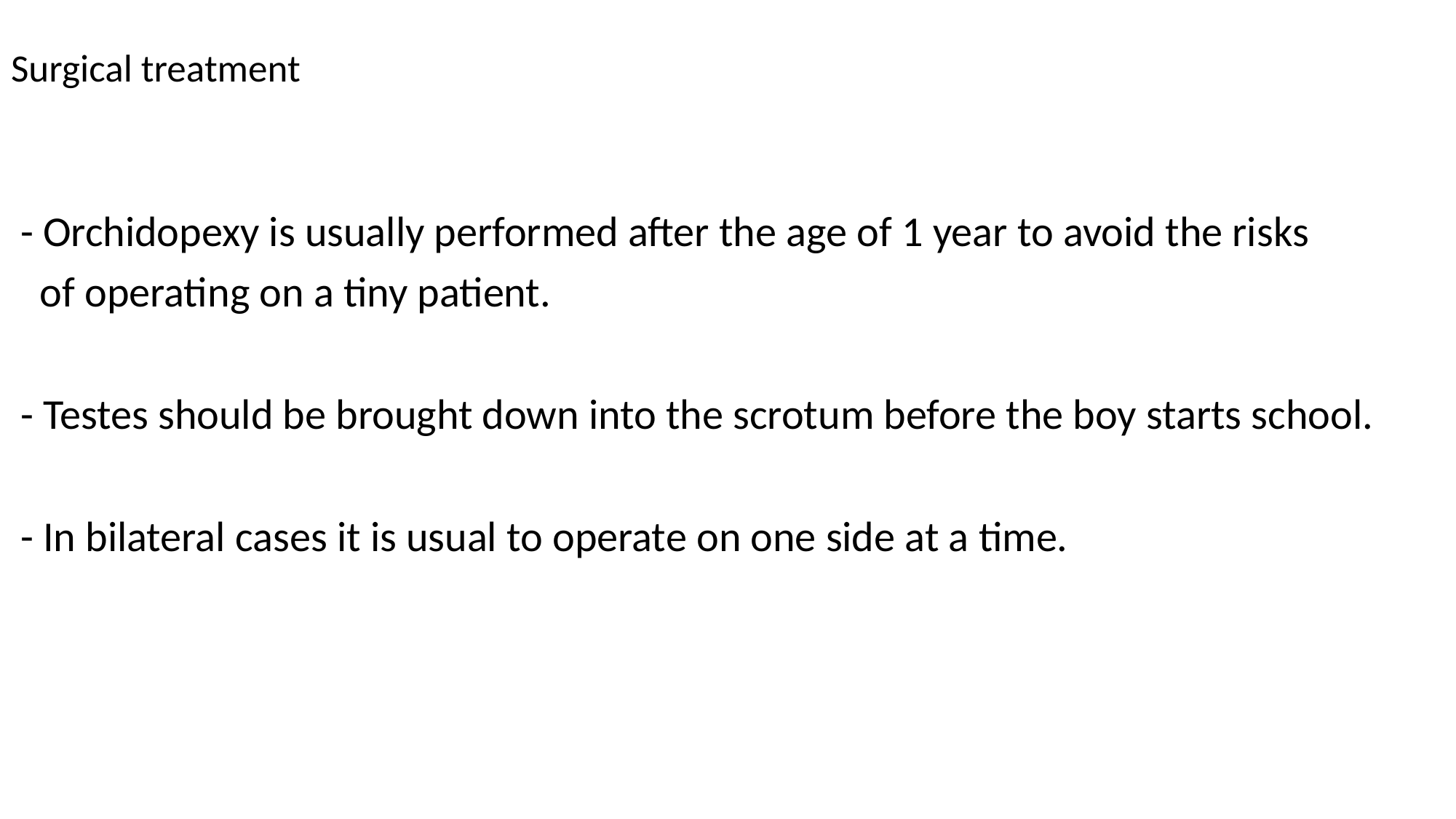

# Surgical treatment

 - Orchidopexy is usually performed after the age of 1 year to avoid the risks
   of operating on a tiny patient.

 - Testes should be brought down into the scrotum before the boy starts school.

 - In bilateral cases it is usual to operate on one side at a time.